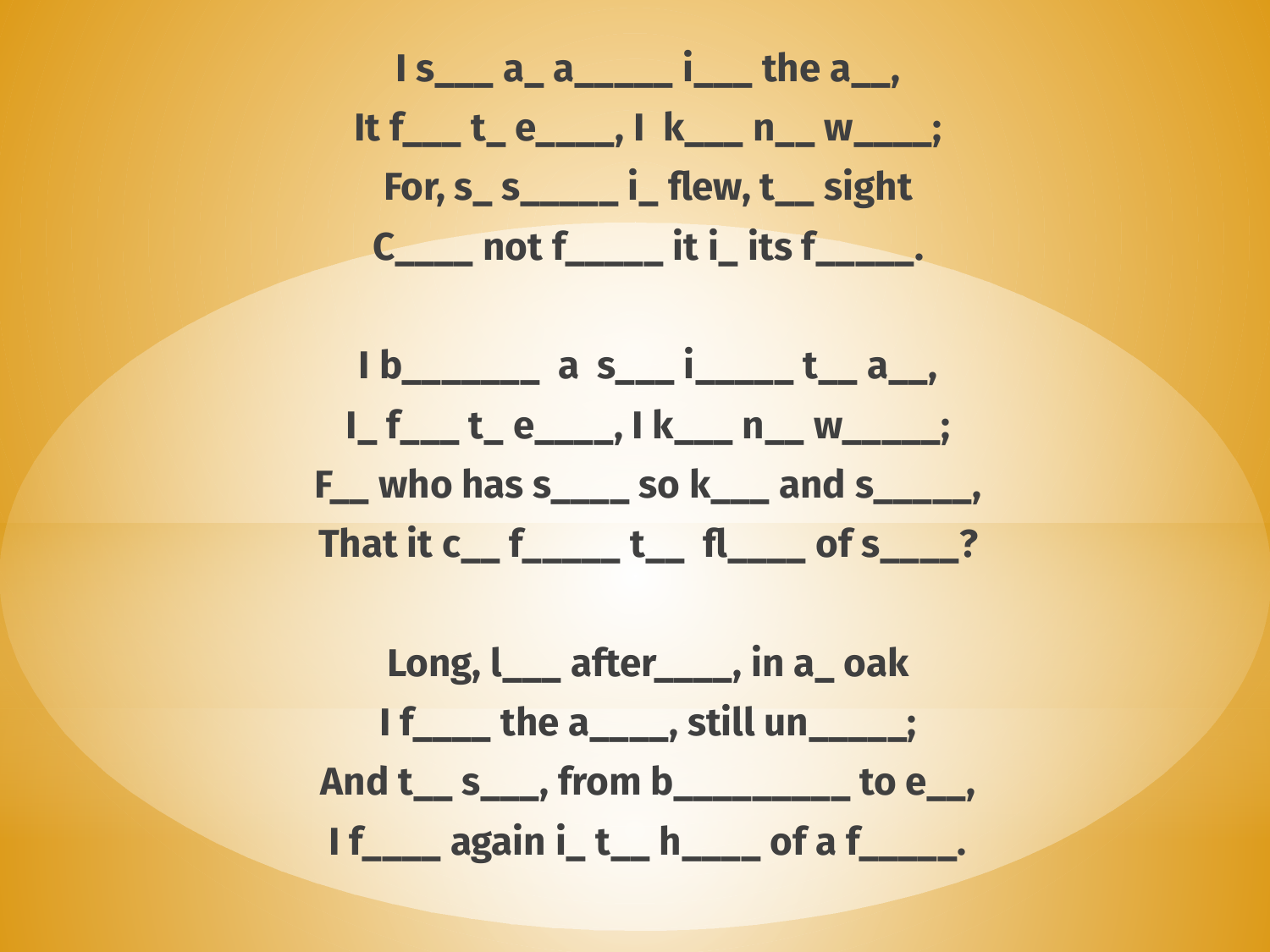

I s___ a_ a_____ i___ the a__,
It f___ t_ e____, I  k___ n__ w____;
For, s_ s_____ i_ flew, t__ sight
C____ not f_____ it i_ its f_____.

I b_______  a  s___ i_____ t__ a__,
I_ f___ t_ e____, I k___ n__ w_____;
F__ who has s____ so k___ and s_____,
That it c__ f_____ t__  fl____ of s____?

Long, l___ after____, in a_ oak
I f____ the a____, still un_____;
And t__ s___, from b_________ to e__,
I f____ again i_ t__ h____ of a f_____.